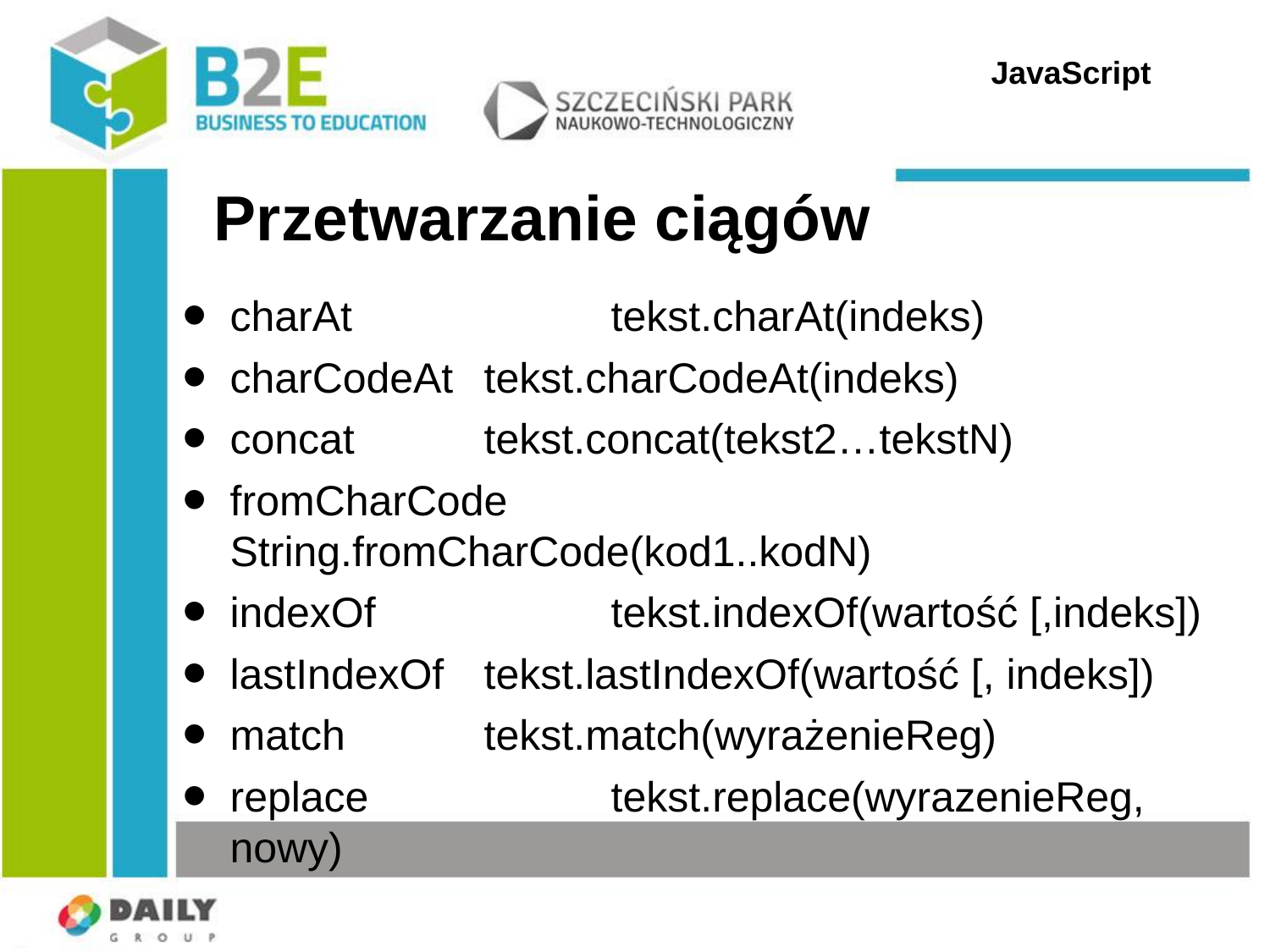

JavaScript
Przetwarzanie ciągów
charAt 		tekst.charAt(indeks)
charCodeAt	tekst.charCodeAt(indeks)
concat		tekst.concat(tekst2…tekstN)
fromCharCode	String.fromCharCode(kod1..kodN)
indexOf		tekst.indexOf(wartość [,indeks])
lastIndexOf	tekst.lastIndexOf(wartość [, indeks])
match		tekst.match(wyrażenieReg)
replace		tekst.replace(wyrazenieReg, nowy)